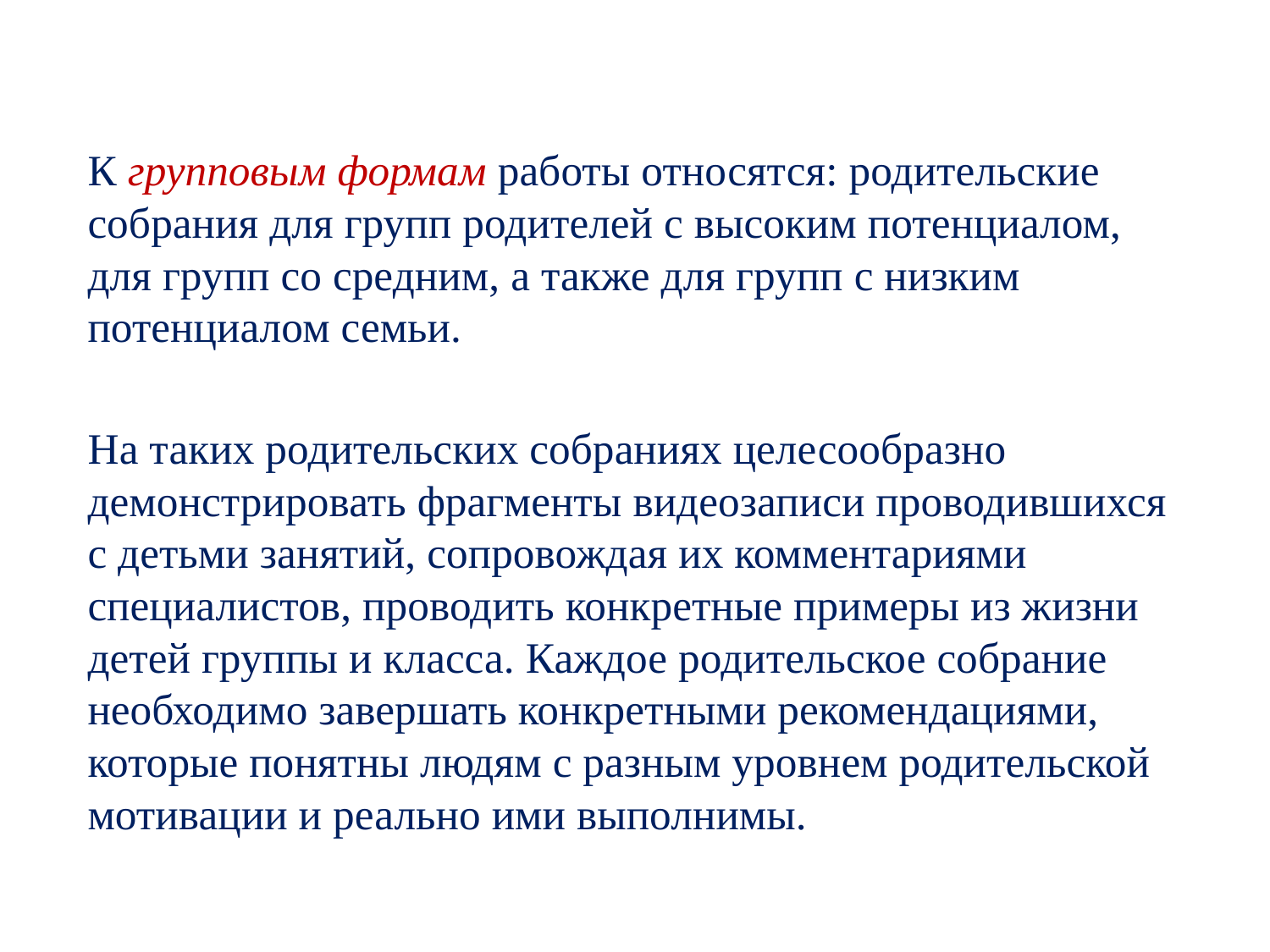

К групповым формам работы относятся: родительские собрания для групп родителей с высоким потенциалом, для групп со средним, а также для групп с низким потенциалом семьи.

На таких родительских собраниях целесообразно демонстрировать фрагменты видеозаписи проводившихся с детьми занятий, сопровождая их комментариями специалистов, проводить конкретные примеры из жизни детей группы и класса. Каждое родительское собрание необходимо завершать конкретными рекомендациями, которые понятны людям с разным уровнем родительской мотивации и реально ими выполнимы.